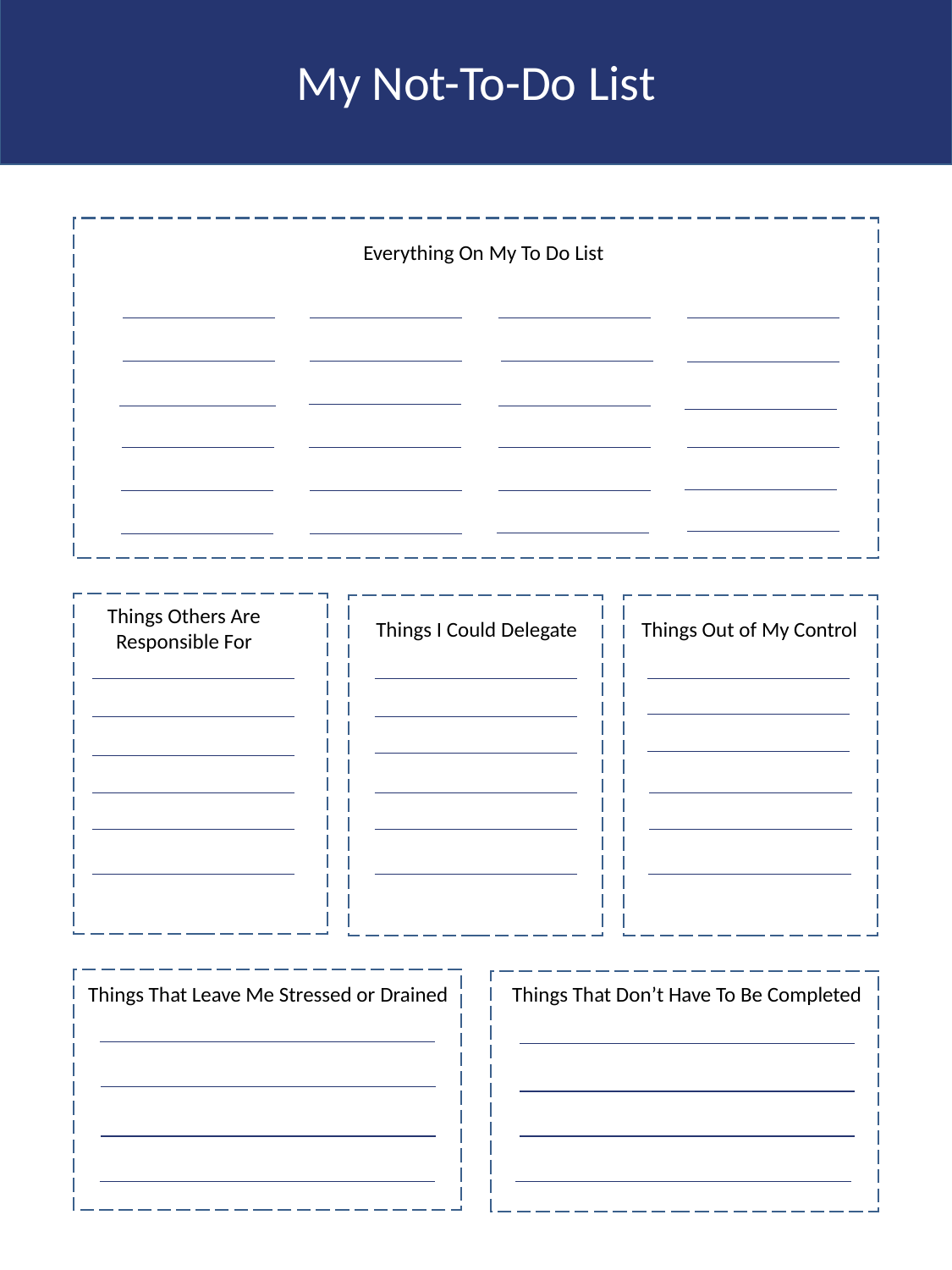

My Not-To-Do List

Everything On My To Do List

Things Others Are Responsible For
Things I Could Delegate
Things Out of My Control

Things That Don’t Have To Be Completed
Things That Leave Me Stressed or Drained